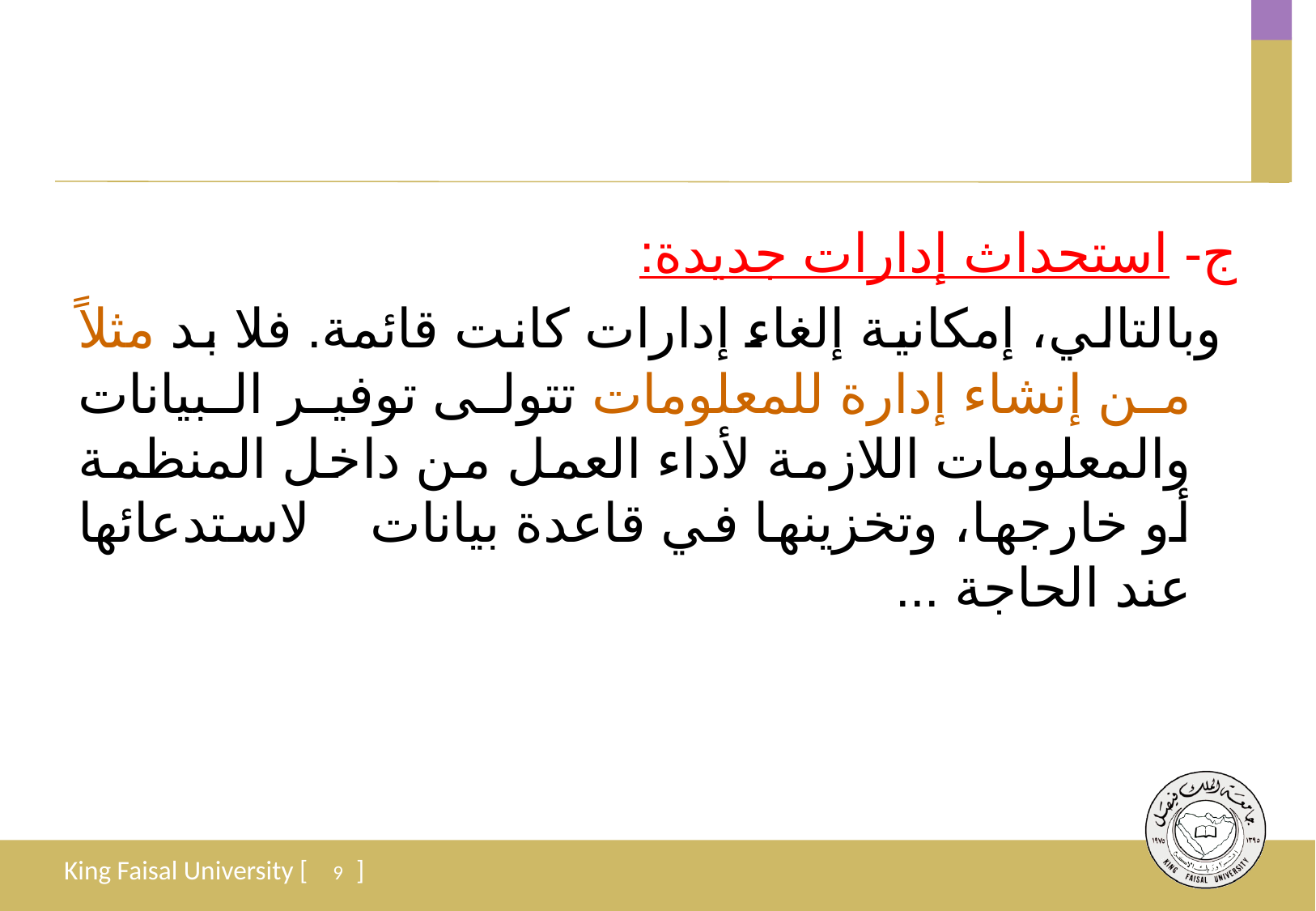

ج- استحداث إدارات جديدة:
 وبالتالي، إمكانية إلغاء إدارات كانت قائمة. فلا بد مثلاً من إنشاء إدارة للمعلومات تتولى توفير البيانات والمعلومات اللازمة لأداء العمل من داخل المنظمة أو خارجها، وتخزينها في قاعدة بيانات    لاستدعائها عند الحاجة ...
9